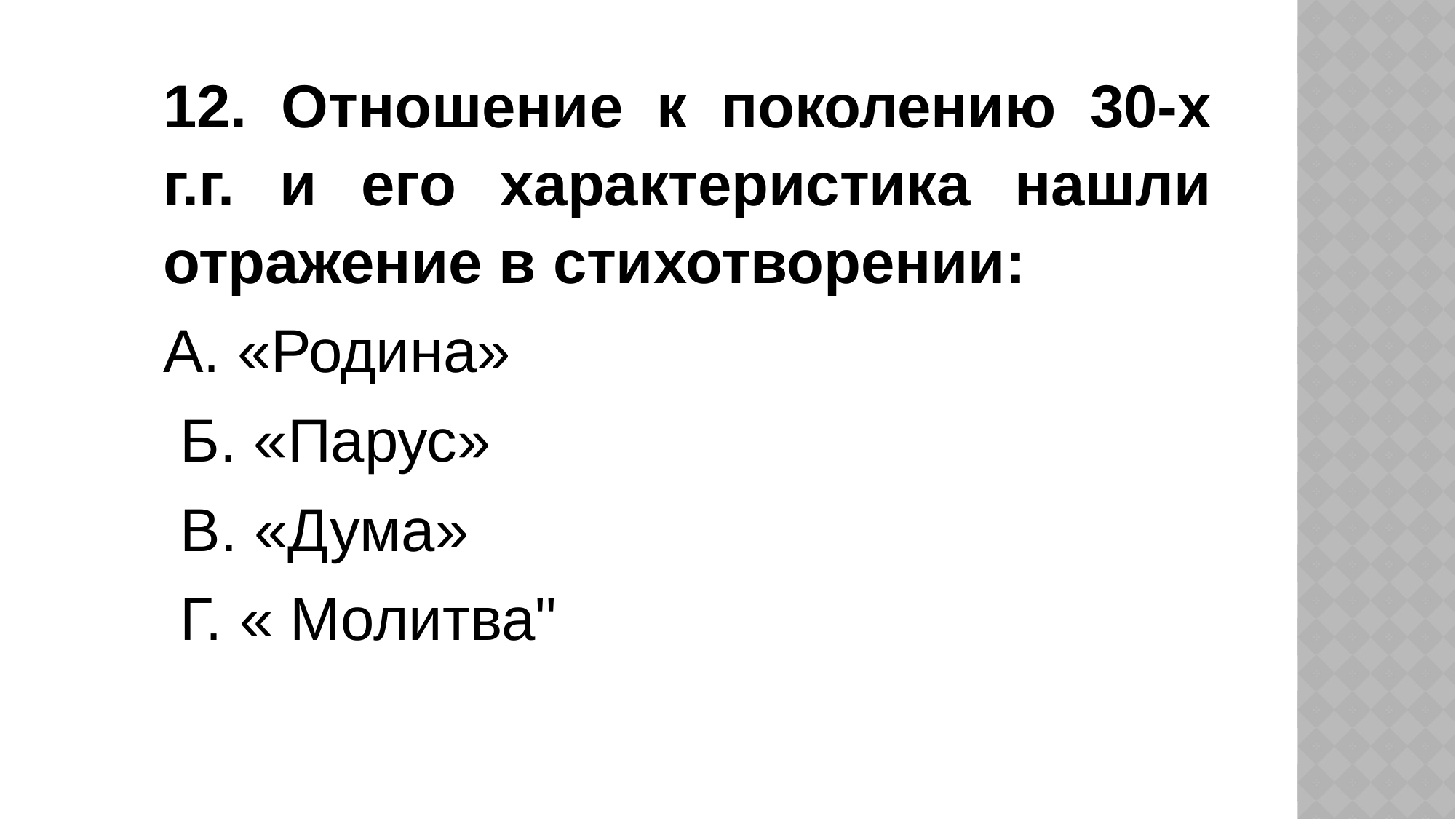

12. Отношение к поколению 30-х г.г. и его характеристика нашли отражение в стихотворении:
А. «Родина»
 Б. «Парус»
 В. «Дума»
 Г. « Молитва"